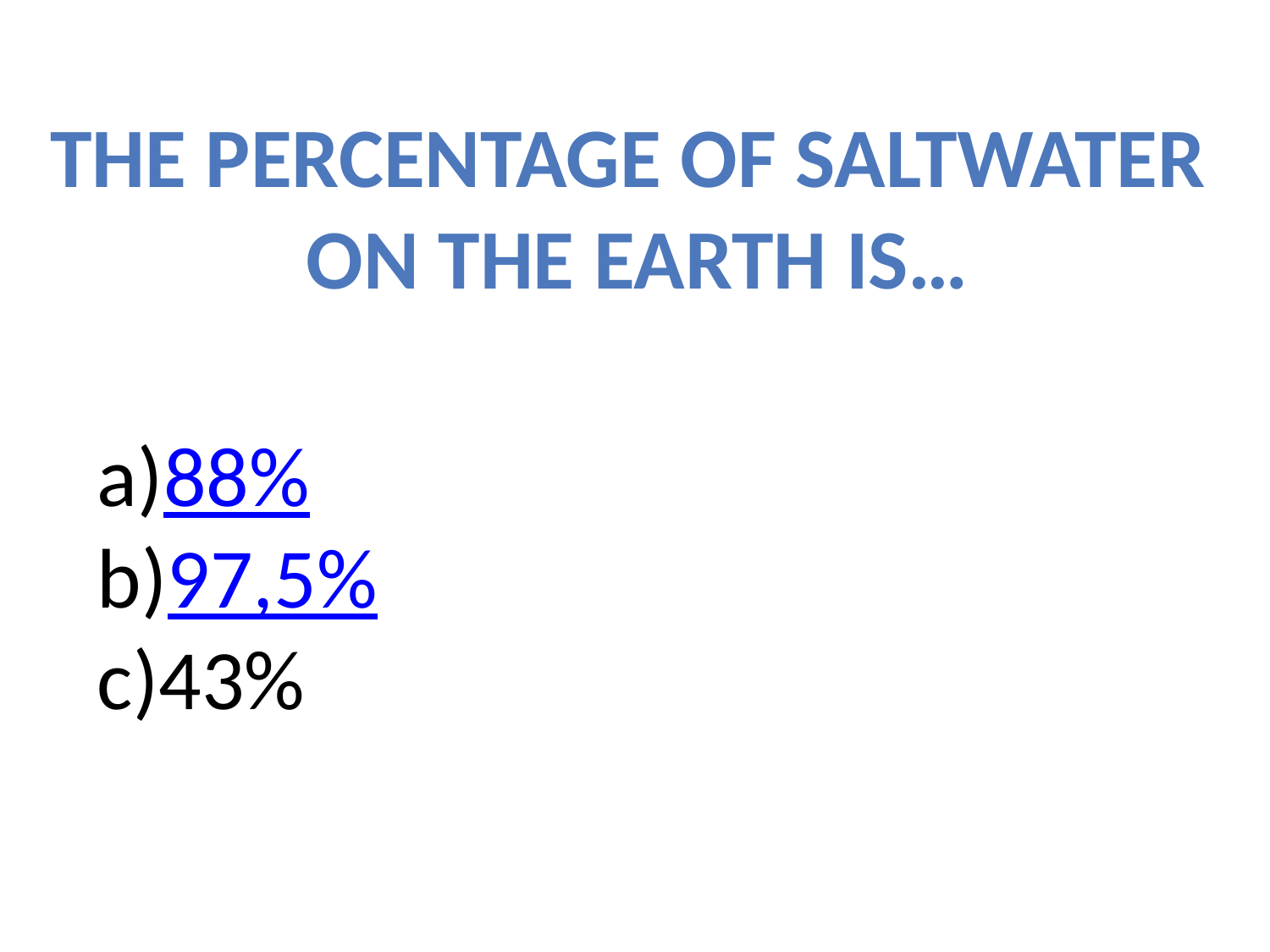

The percentage of saltwater
 on the earth is…
88%
97,5%
43%